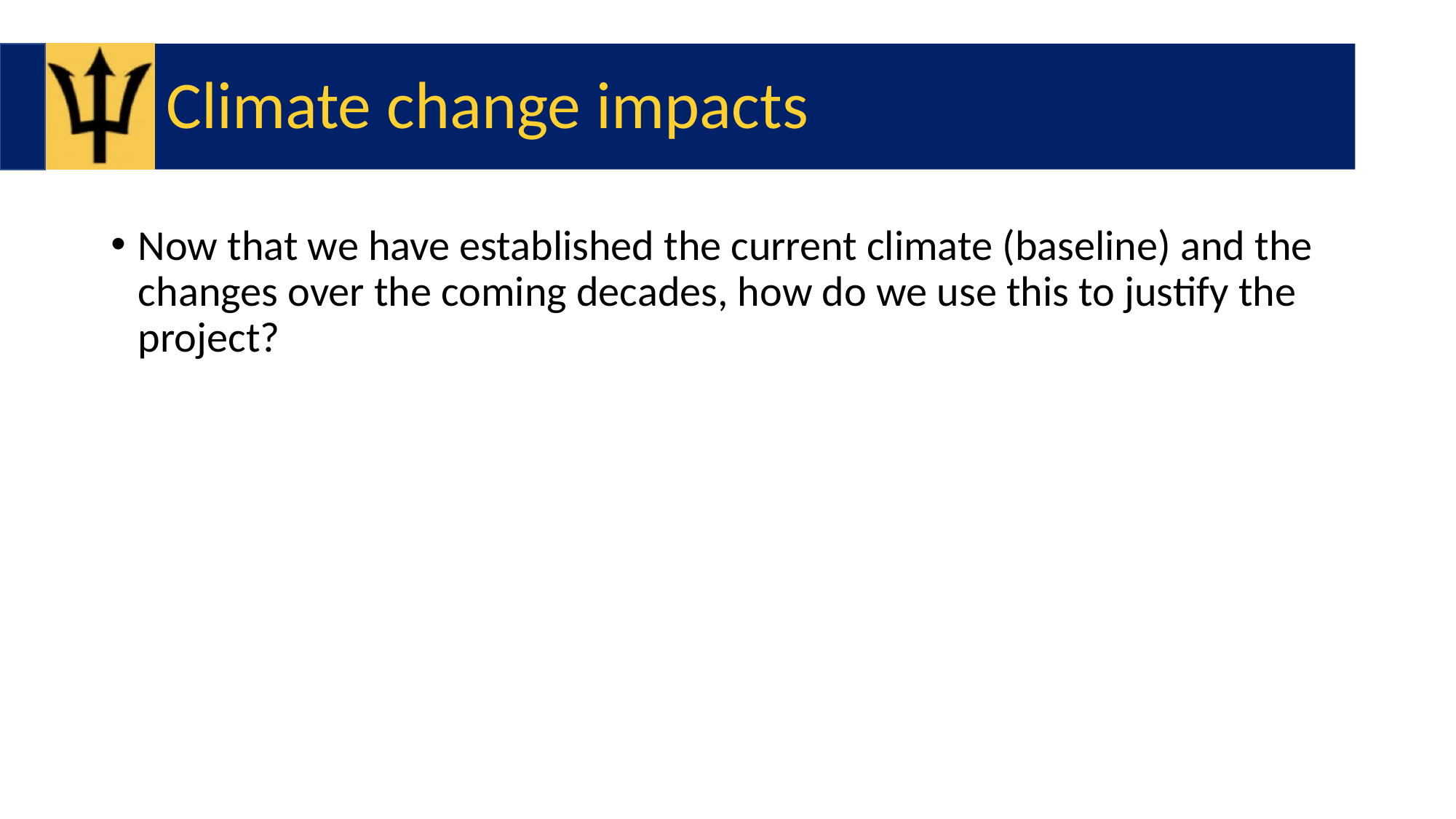

# Climate change impacts
Now that we have established the current climate (baseline) and the changes over the coming decades, how do we use this to justify the project?